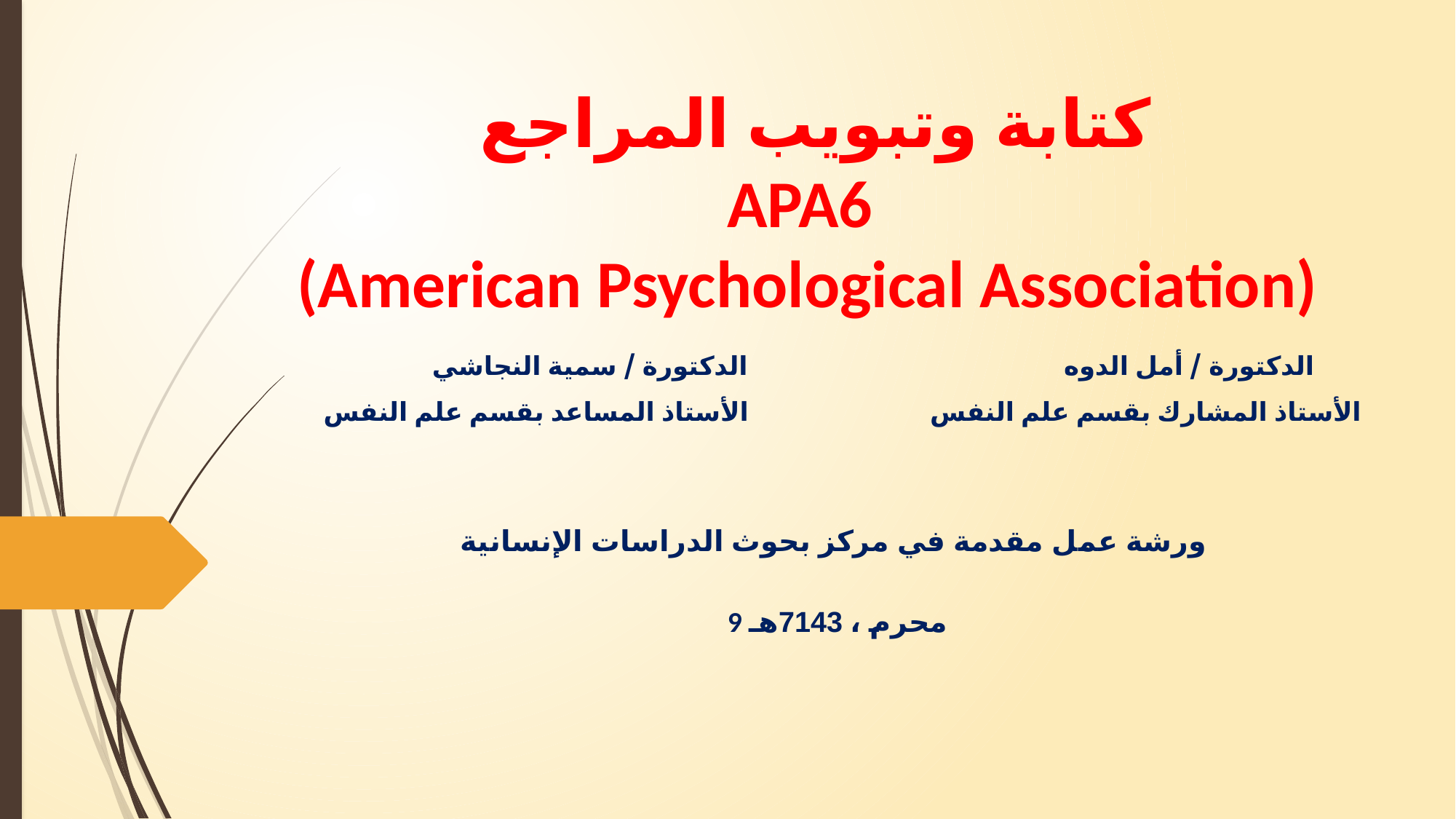

# كتابة وتبويب المراجع APA6 (American Psychological Association)
       الدكتورة / أمل الدوه                                               الدكتورة / سمية النجاشي
الأستاذ المشارك بقسم علم النفس                           الأستاذ المساعد بقسم علم النفس

ورشة عمل مقدمة في مركز بحوث الدراسات الإنسانية

9 محرم ، 1437هـ